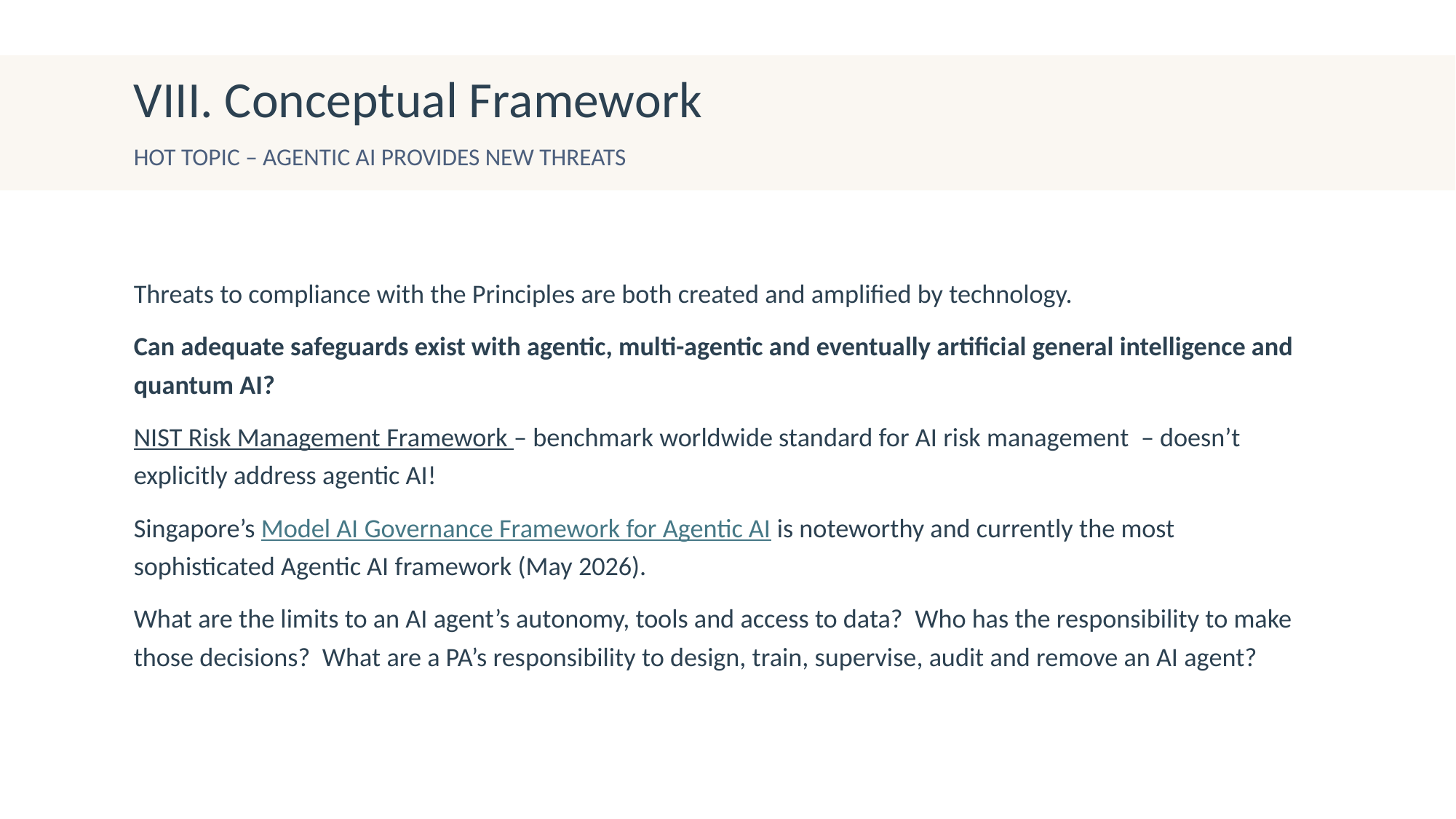

# VIII. Conceptual Framework
Hot topic – Agentic AI provides new threats

Threats to compliance with the Principles are both created and amplified by technology.
Can adequate safeguards exist with agentic, multi-agentic and eventually artificial general intelligence and quantum AI?
NIST Risk Management Framework – benchmark worldwide standard for AI risk management  – doesn’t explicitly address agentic AI!
Singapore’s Model AI Governance Framework for Agentic AI is noteworthy and currently the most sophisticated Agentic AI framework (May 2026).
What are the limits to an AI agent’s autonomy, tools and access to data?  Who has the responsibility to make those decisions?  What are a PA’s responsibility to design, train, supervise, audit and remove an AI agent?